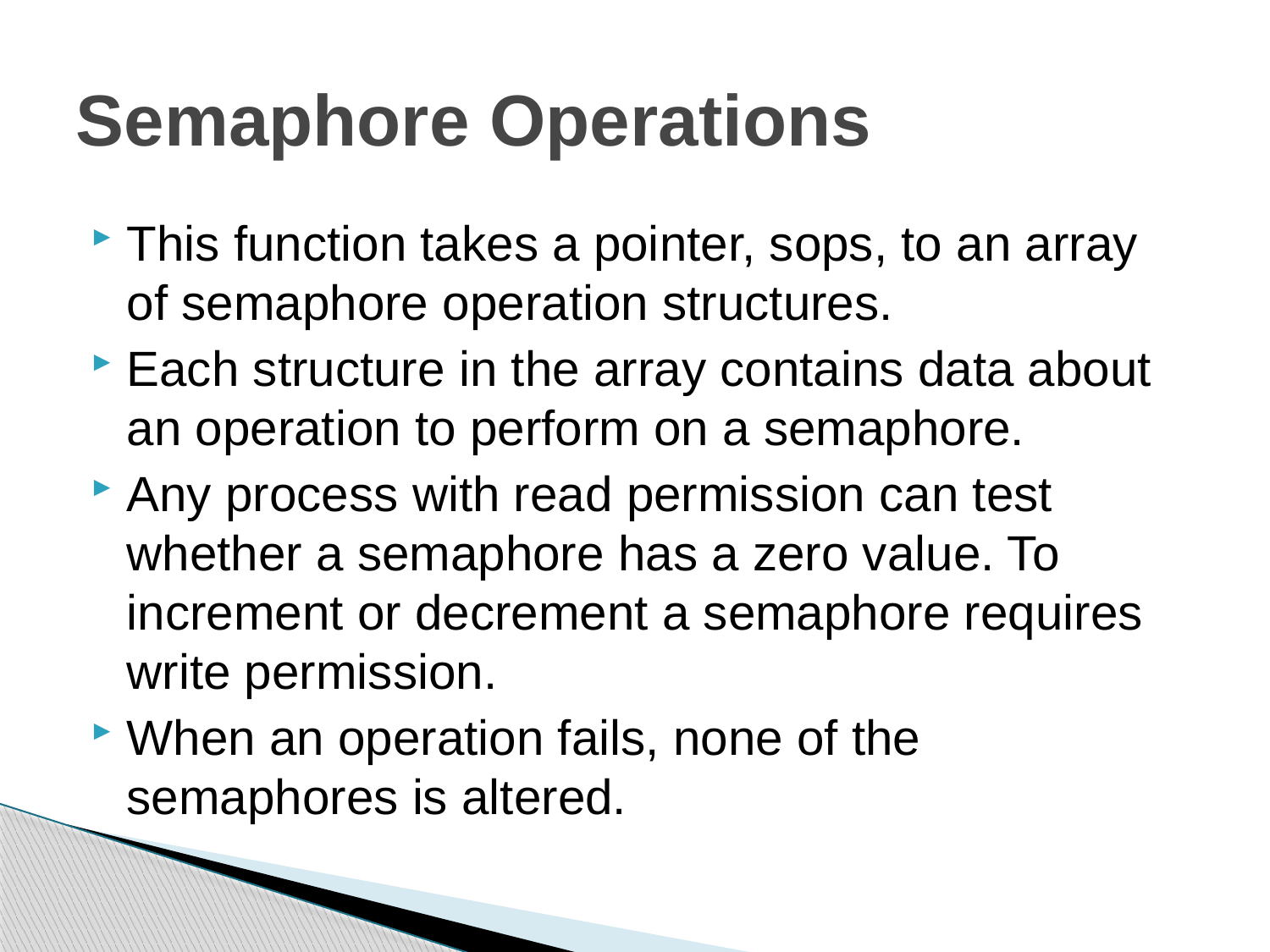

# Semaphore Operations
This function takes a pointer, sops, to an array of semaphore operation structures.
Each structure in the array contains data about an operation to perform on a semaphore.
Any process with read permission can test whether a semaphore has a zero value. To increment or decrement a semaphore requires write permission.
When an operation fails, none of the semaphores is altered.